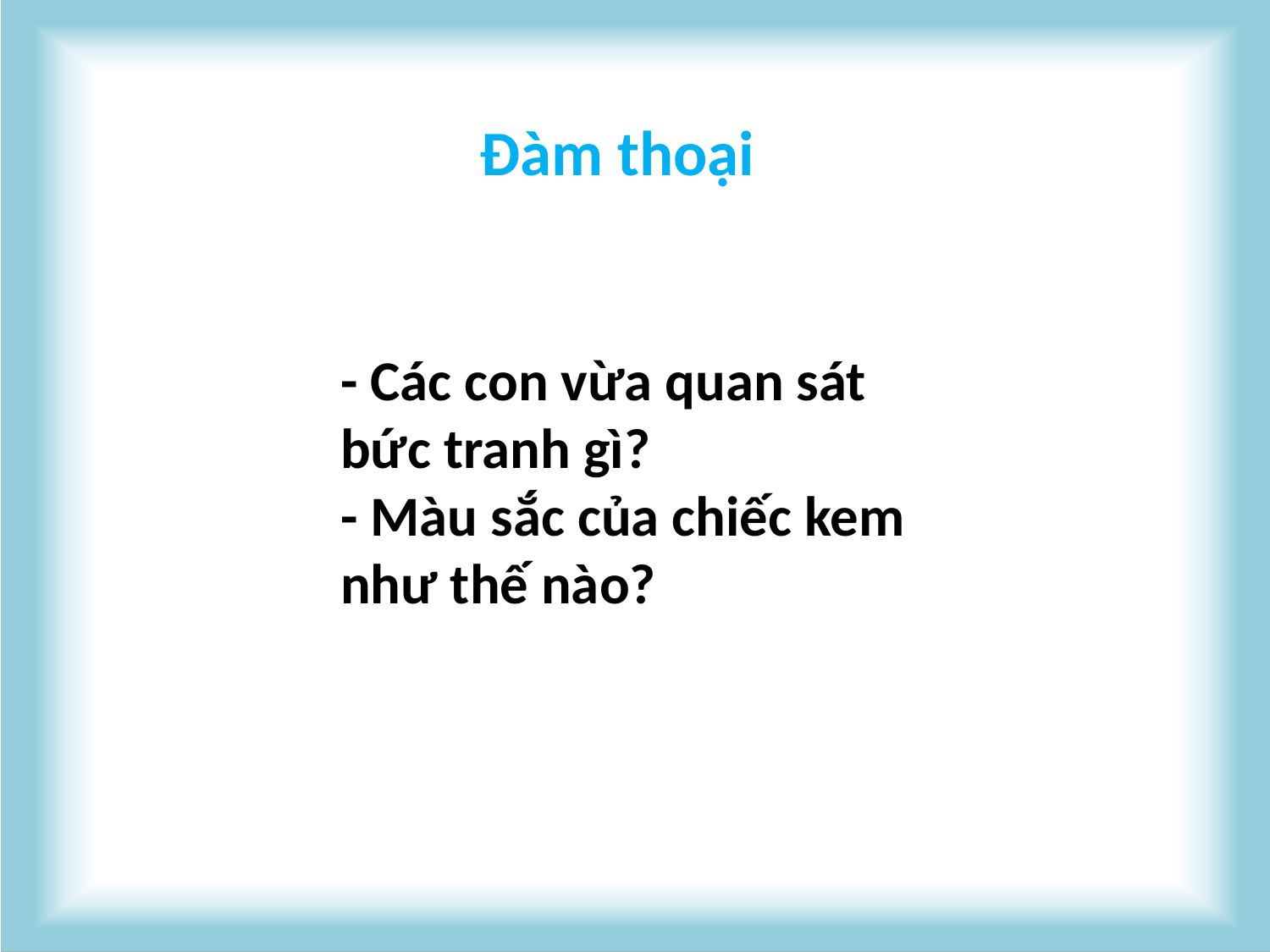

Đàm thoại
- Các con vừa quan sát bức tranh gì?
- Màu sắc của chiếc kem như thế nào?